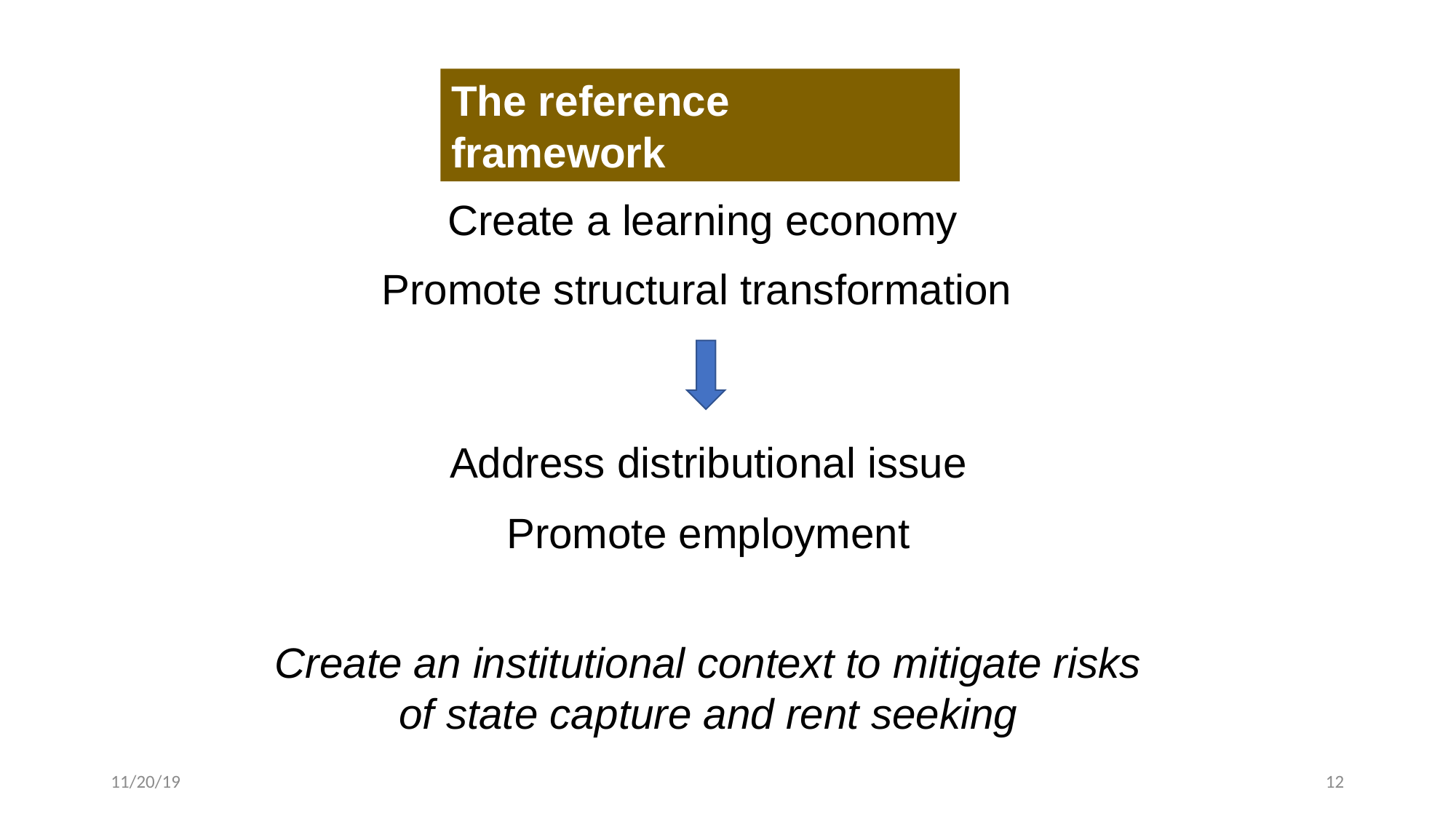

The reference framework
Create a learning economy

Promote structural transformation

Address distributional issue

Promote employment
Create an institutional context to mitigate risks
of state capture and rent seeking
11/20/19

12